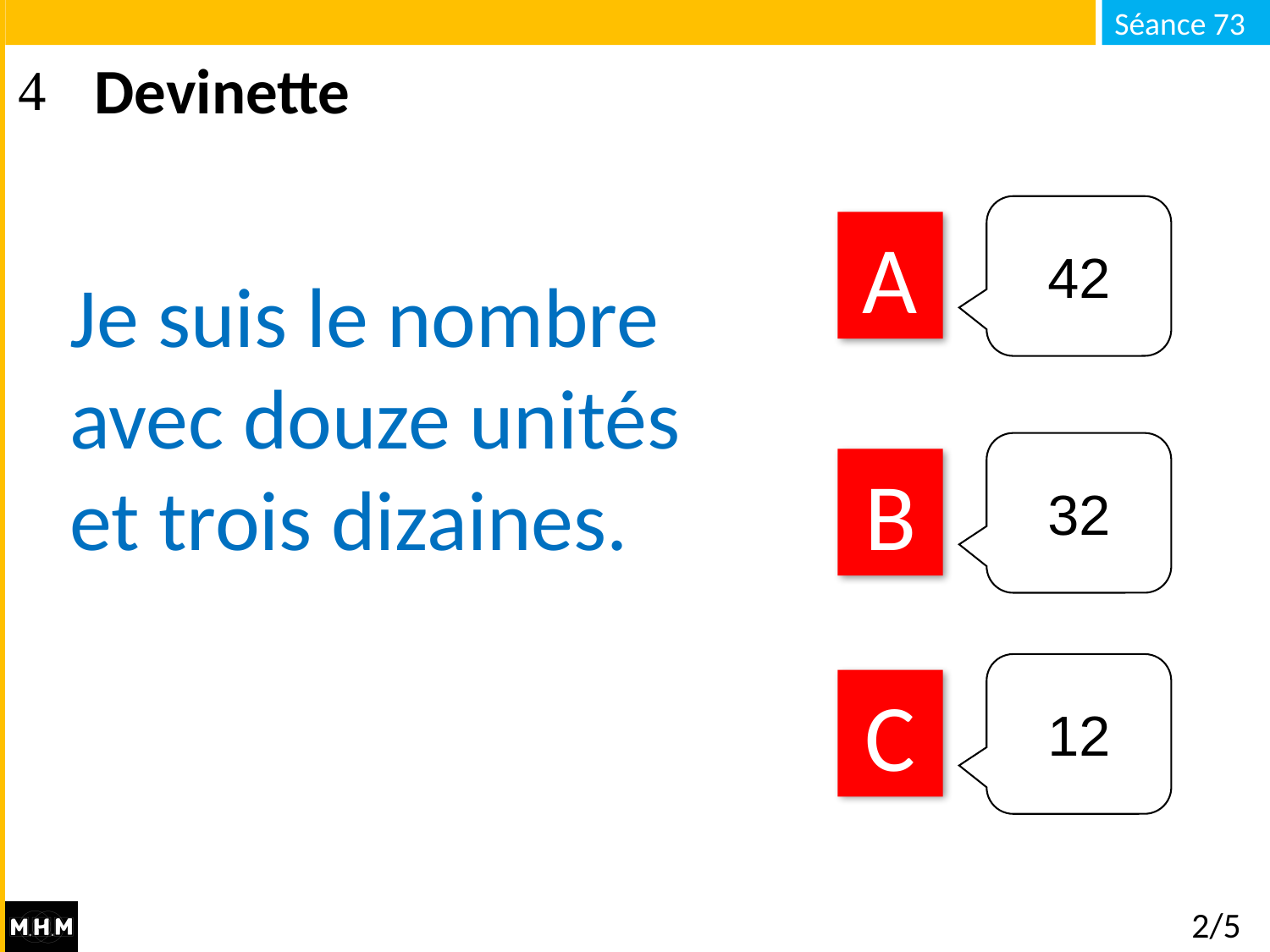

# Devinette
42
A
Je suis le nombre avec douze unités et trois dizaines.
32
B
12
C
2/5